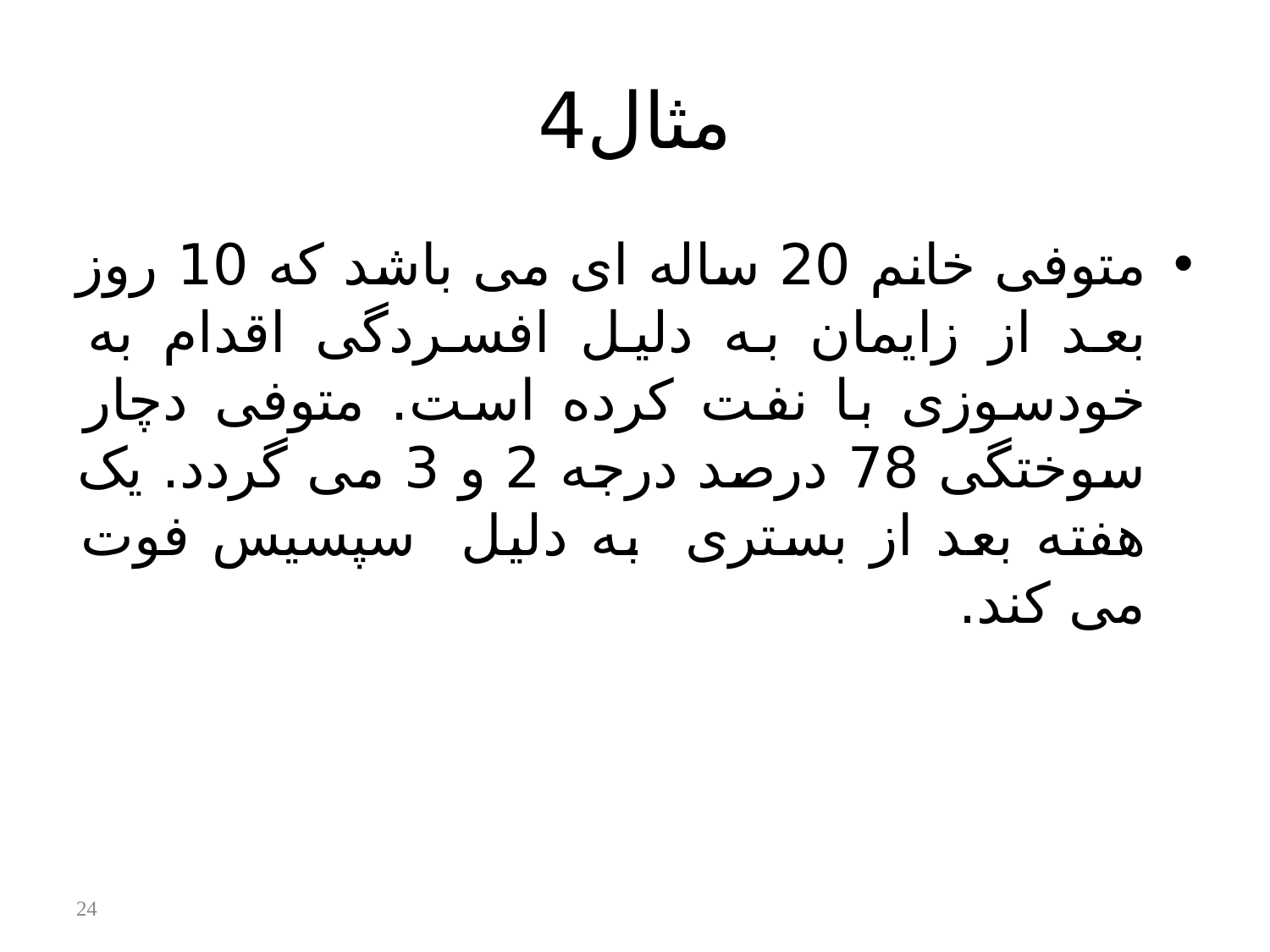

# مثال4
متوفی خانم 20 ساله ای می باشد که 10 روز بعد از زایمان به دلیل افسردگی اقدام به خودسوزی با نفت کرده است. متوفی دچار سوختگی 78 درصد درجه 2 و 3 می گردد. یک هفته بعد از بستری  به دلیل  سپسیس فوت می کند.
24